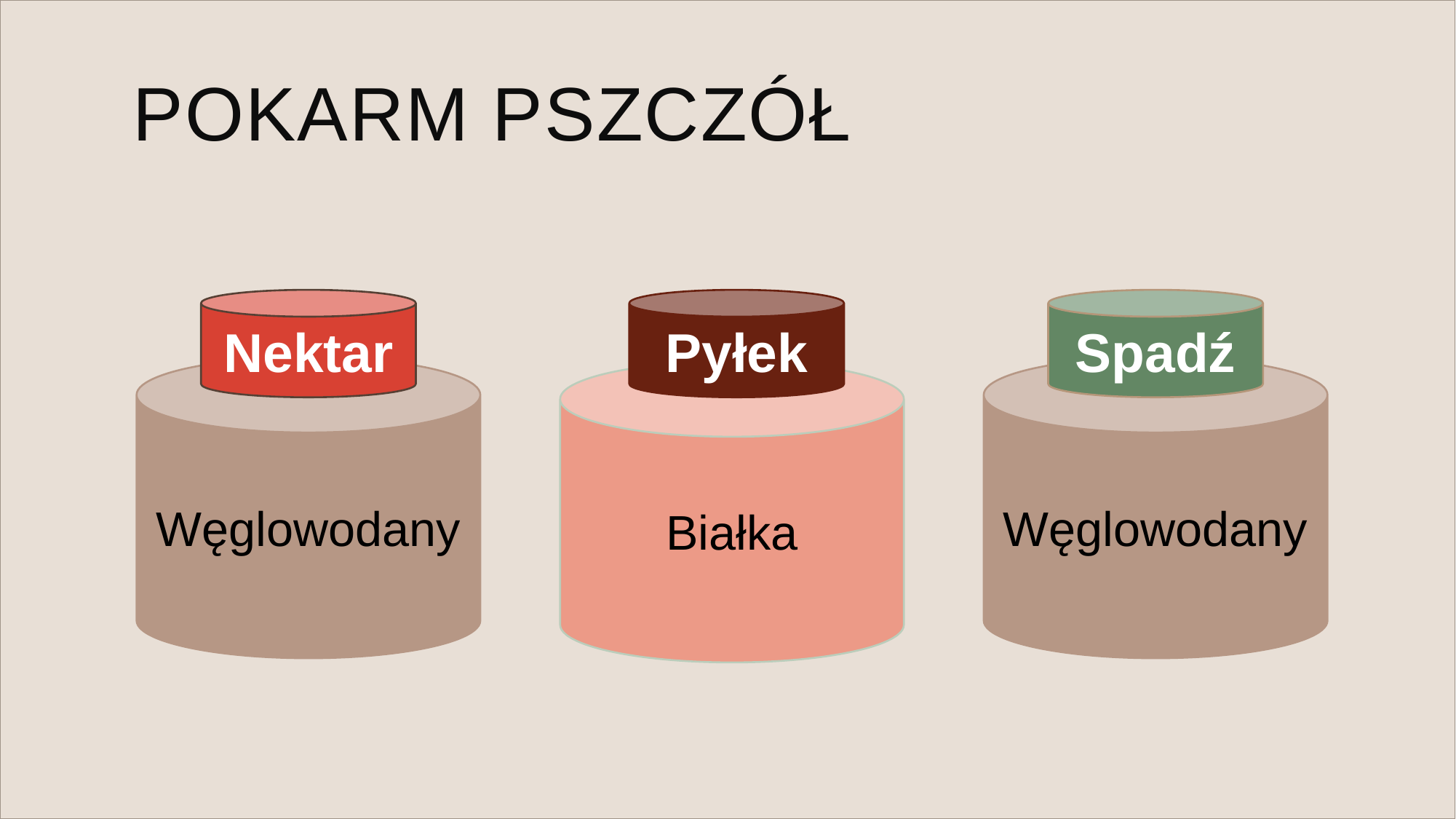

# pokarm Pszczół
Nektar
Pyłek
Spadź
Węglowodany
Węglowodany
Białka